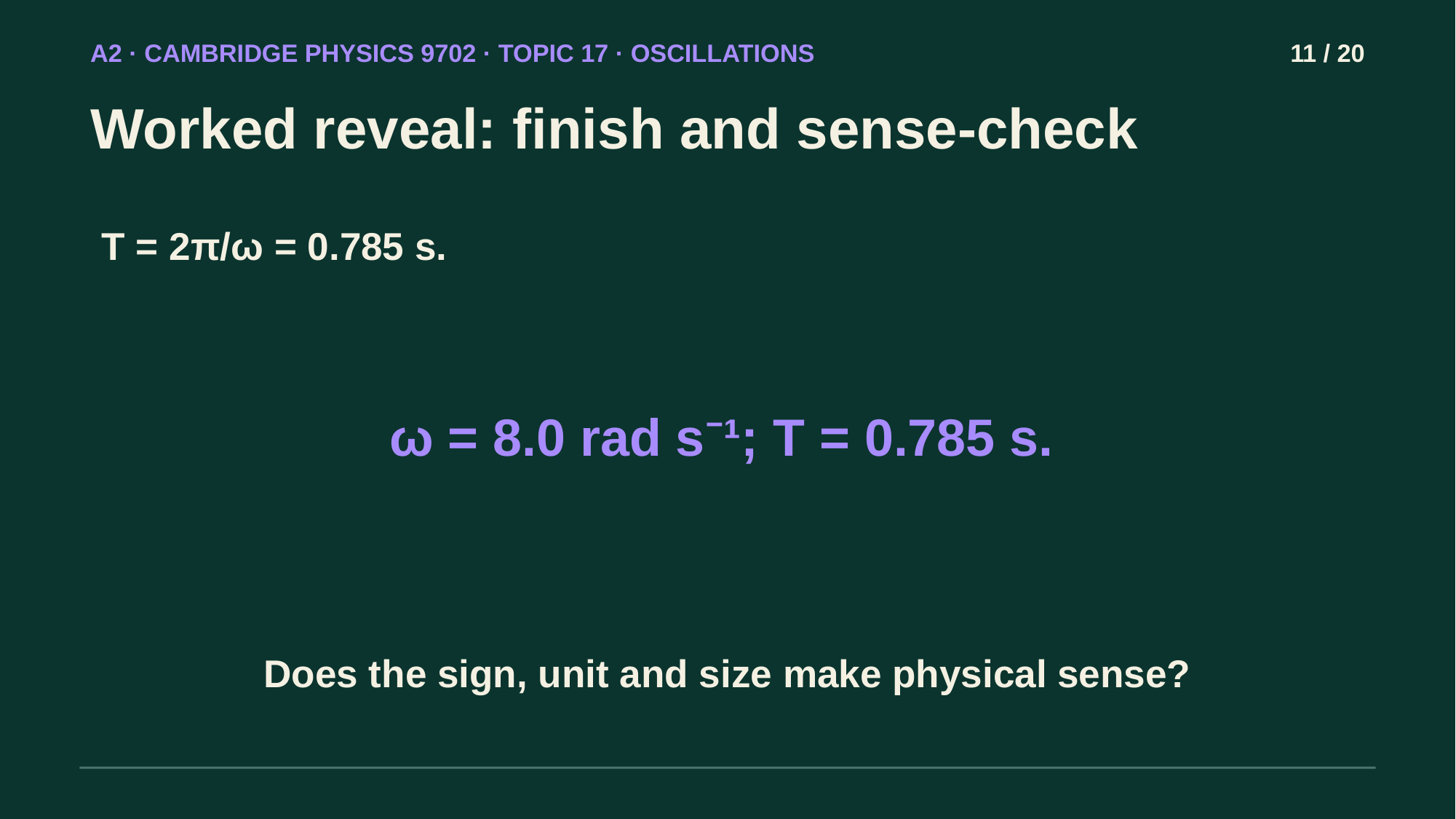

A2 · CAMBRIDGE PHYSICS 9702 · TOPIC 17 · OSCILLATIONS
11 / 20
Worked reveal: finish and sense-check
T = 2π/ω = 0.785 s.
ω = 8.0 rad s⁻¹; T = 0.785 s.
Does the sign, unit and size make physical sense?